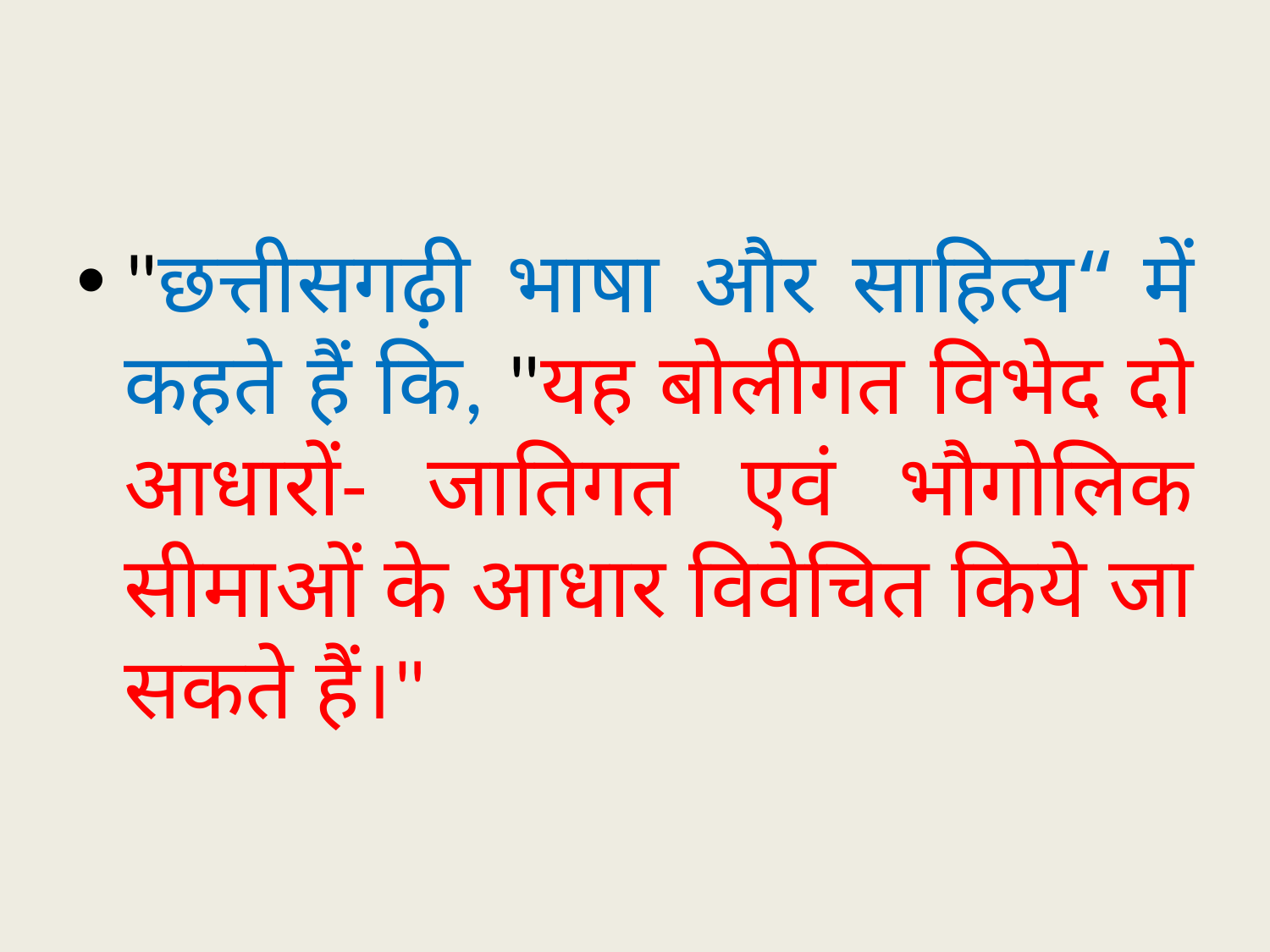

#
"छत्तीसगढ़ी भाषा और साहित्य“ में कहते हैं कि, "यह बोलीगत विभेद दो आधारों- जातिगत एवं भौगोलिक सीमाओं के आधार विवेचित किये जा सकते हैं।"